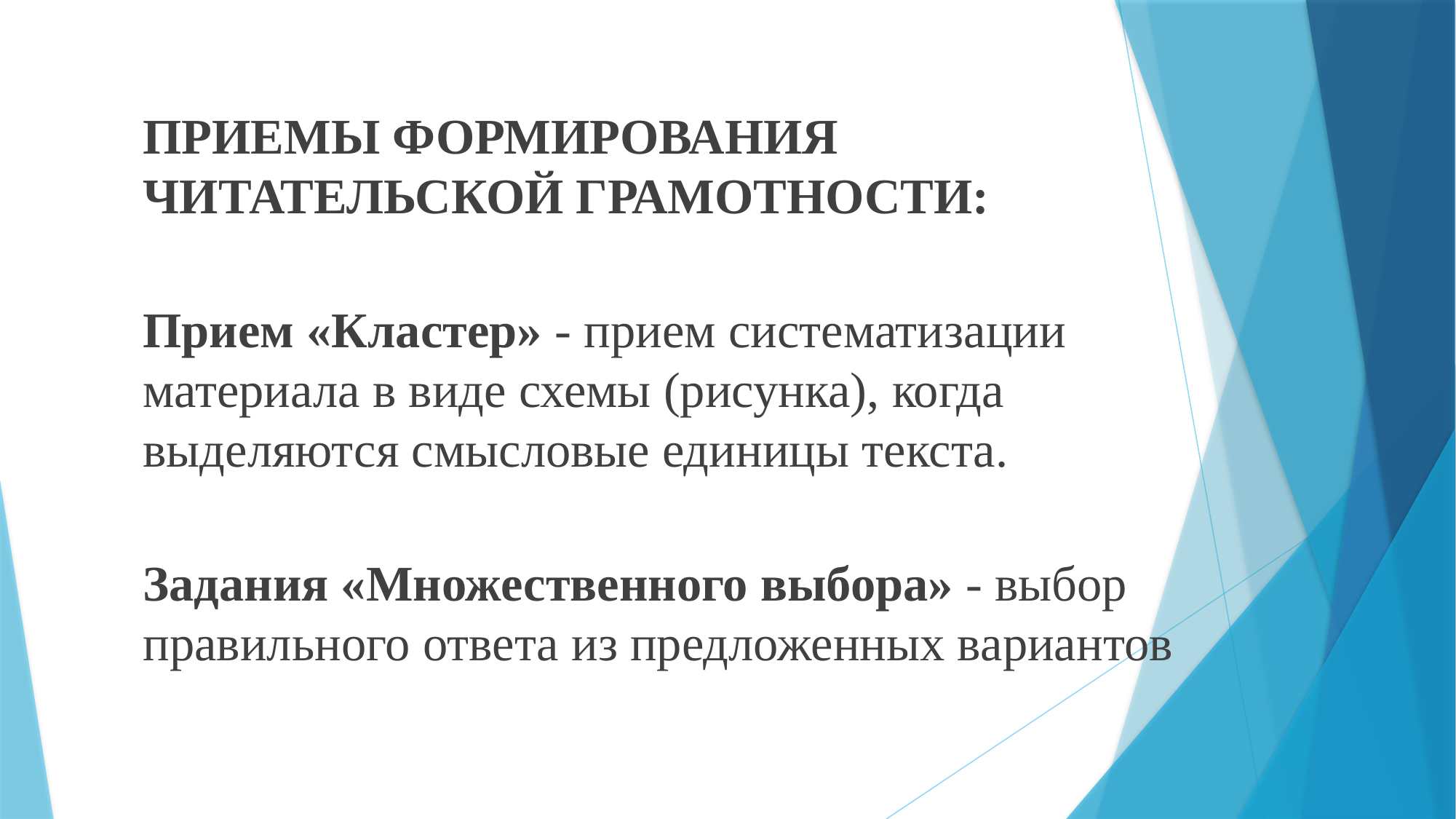

ПРИЕМЫ ФОРМИРОВАНИЯ ЧИТАТЕЛЬСКОЙ ГРАМОТНОСТИ:

Прием «Кластер» - прием систематизации материала в виде схемы (рисунка), когда выделяются смысловые единицы текста.

Задания «Множественного выбора» - выбор правильного ответа из предложенных вариантов